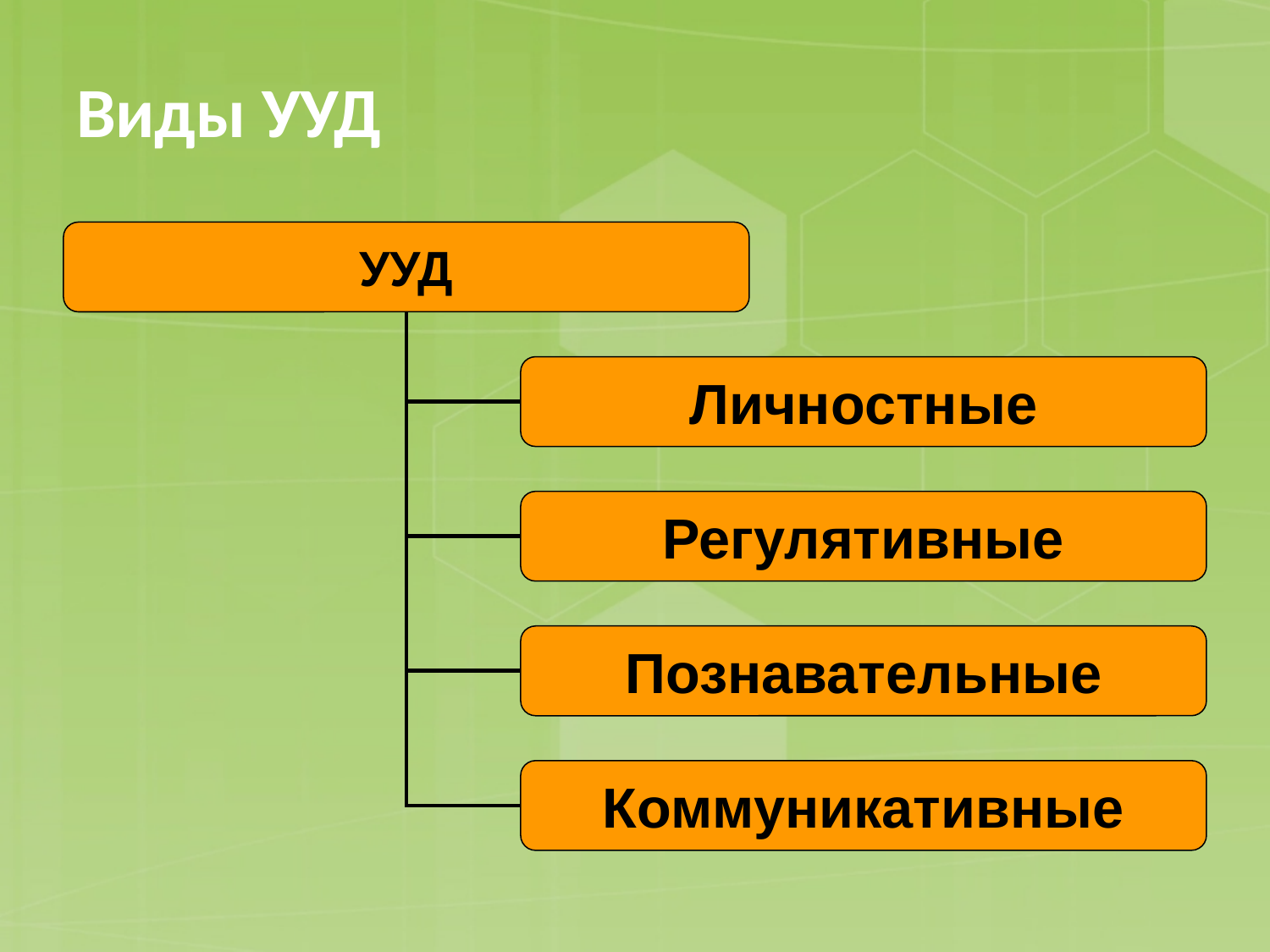

# Виды УУД
УУД
Личностные
Регулятивные
Познавательные
Коммуникативные